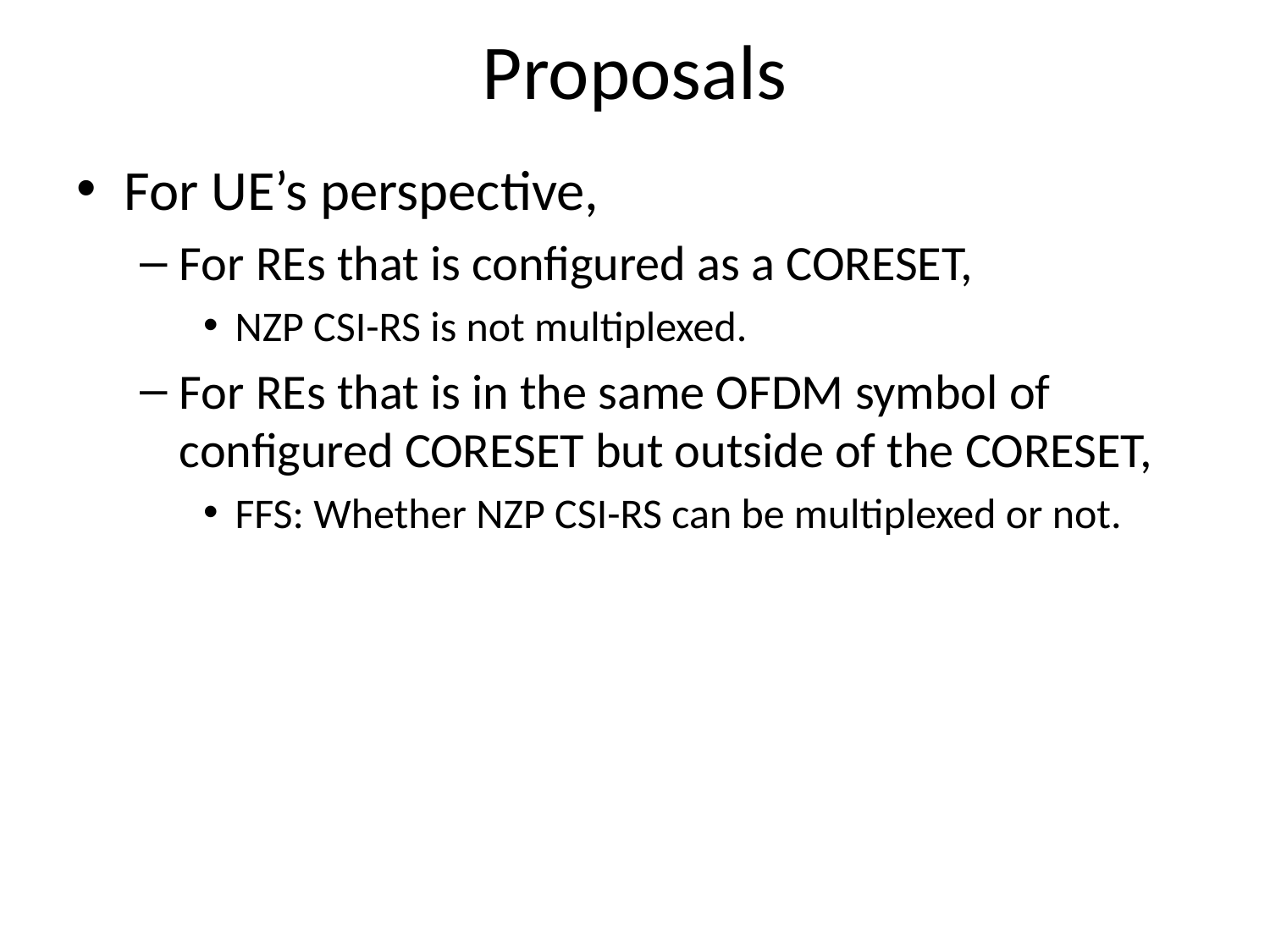

# Proposals
For UE’s perspective,
For REs that is configured as a CORESET,
NZP CSI-RS is not multiplexed.
For REs that is in the same OFDM symbol of configured CORESET but outside of the CORESET,
FFS: Whether NZP CSI-RS can be multiplexed or not.